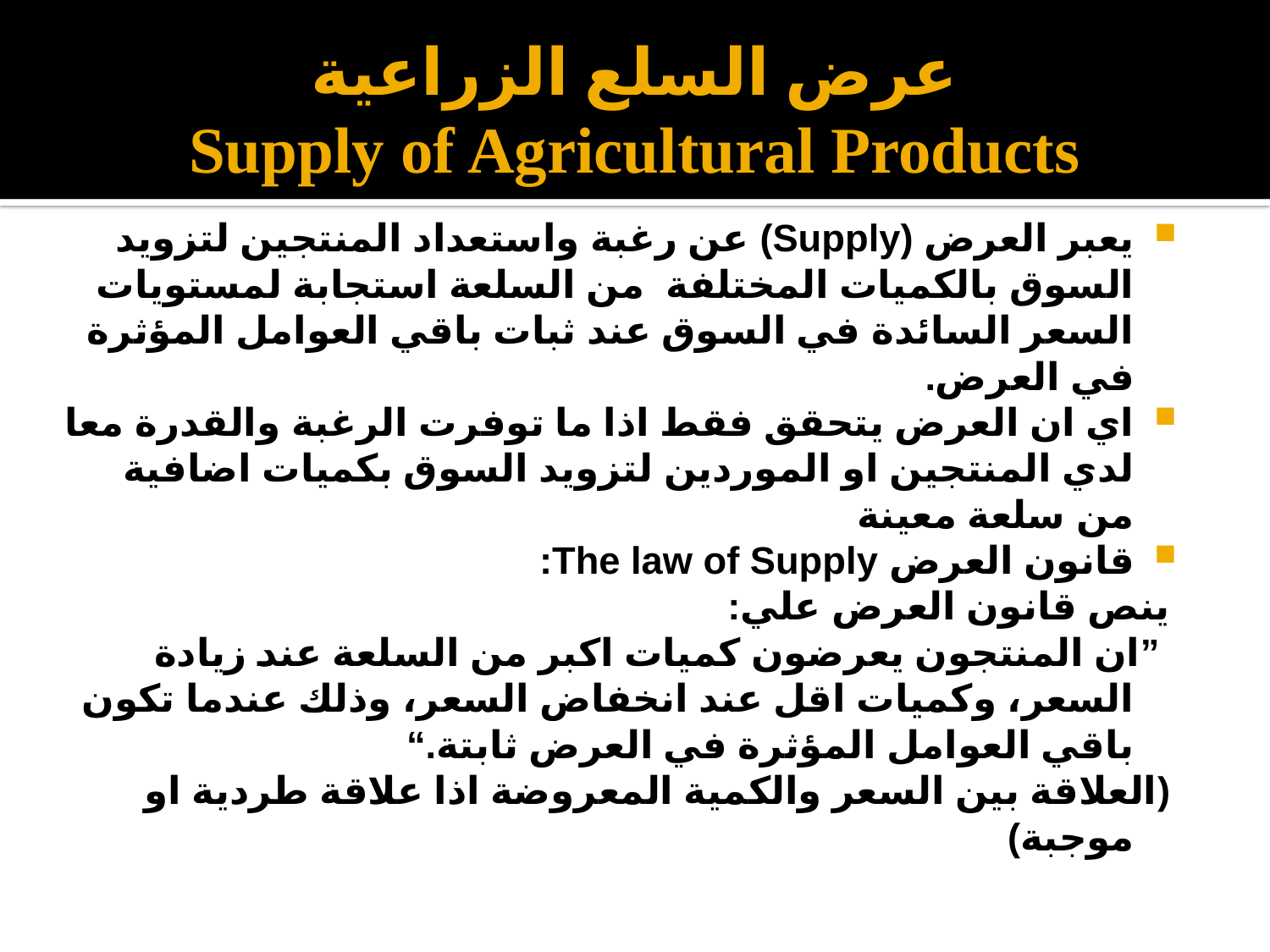

عرض السلع الزراعية
Supply of Agricultural Products
يعبر العرض (Supply) عن رغبة واستعداد المنتجين لتزويد السوق بالكميات المختلفة  من السلعة استجابة لمستويات السعر السائدة في السوق عند ثبات باقي العوامل المؤثرة في العرض.
اي ان العرض يتحقق فقط اذا ما توفرت الرغبة والقدرة معا لدي المنتجين او الموردين لتزويد السوق بكميات اضافية من سلعة معينة
قانون العرض The law of Supply:
ينص قانون العرض علي:
 ”ان المنتجون يعرضون كميات اكبر من السلعة عند زيادة السعر، وكميات اقل عند انخفاض السعر، وذلك عندما تكون باقي العوامل المؤثرة في العرض ثابتة.“
(العلاقة بين السعر والكمية المعروضة اذا علاقة طردية او موجبة)